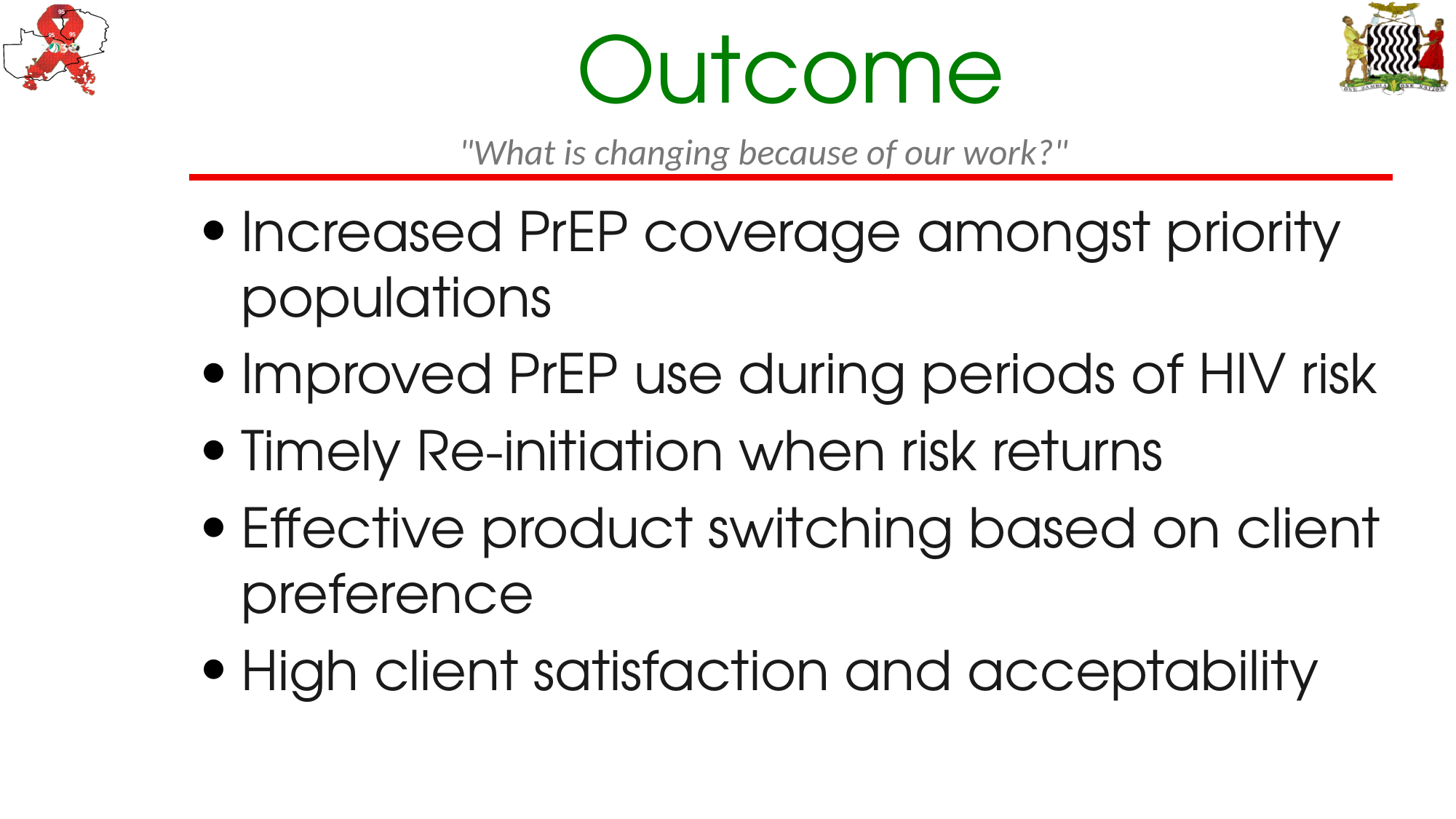

# Outcome
"What is changing because of our work?"
Increased PrEP coverage amongst priority populations
Improved PrEP use during periods of HIV risk
Timely Re-initiation when risk returns
Effective product switching based on client preference
High client satisfaction and acceptability